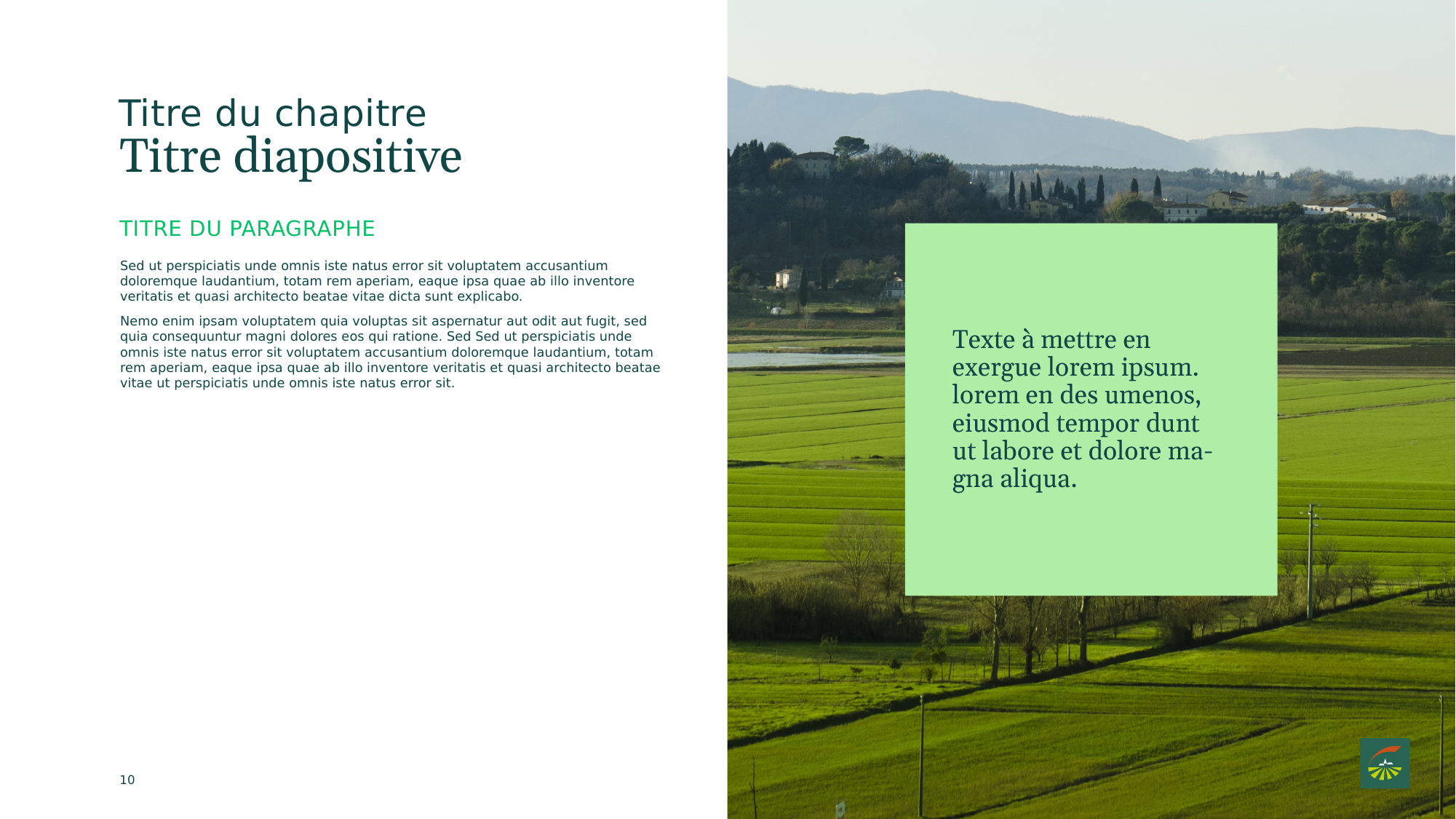

Titre du chapitre
# Titre diapositive
TITRE DU PARAGRAPHE
Sed ut perspiciatis unde omnis iste natus error sit voluptatem accusantium doloremque laudantium, totam rem aperiam, eaque ipsa quae ab illo inventore veritatis et quasi architecto beatae vitae dicta sunt explicabo.
Nemo enim ipsam voluptatem quia voluptas sit aspernatur aut odit aut fugit, sed quia consequuntur magni dolores eos qui ratione. Sed Sed ut perspiciatis unde omnis iste natus error sit voluptatem accusantium doloremque laudantium, totam rem aperiam, eaque ipsa quae ab illo inventore veritatis et quasi architecto beatae vitae ut perspiciatis unde omnis iste natus error sit.
Texte à mettre en exergue lorem ipsum.
lorem en des umenos, eiusmod tempor dunt ut labore et dolore ma- gna aliqua.
10